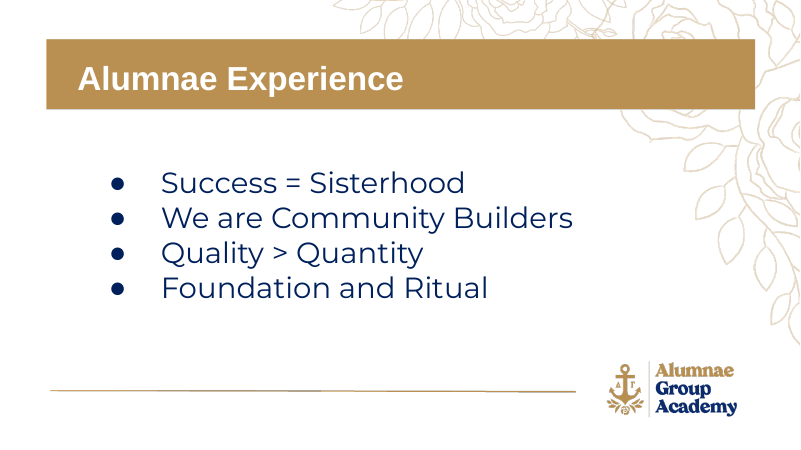

Alumnae Experience

Success = Sisterhood
We are Community Builders
Quality > Quantity
Foundation and Ritual